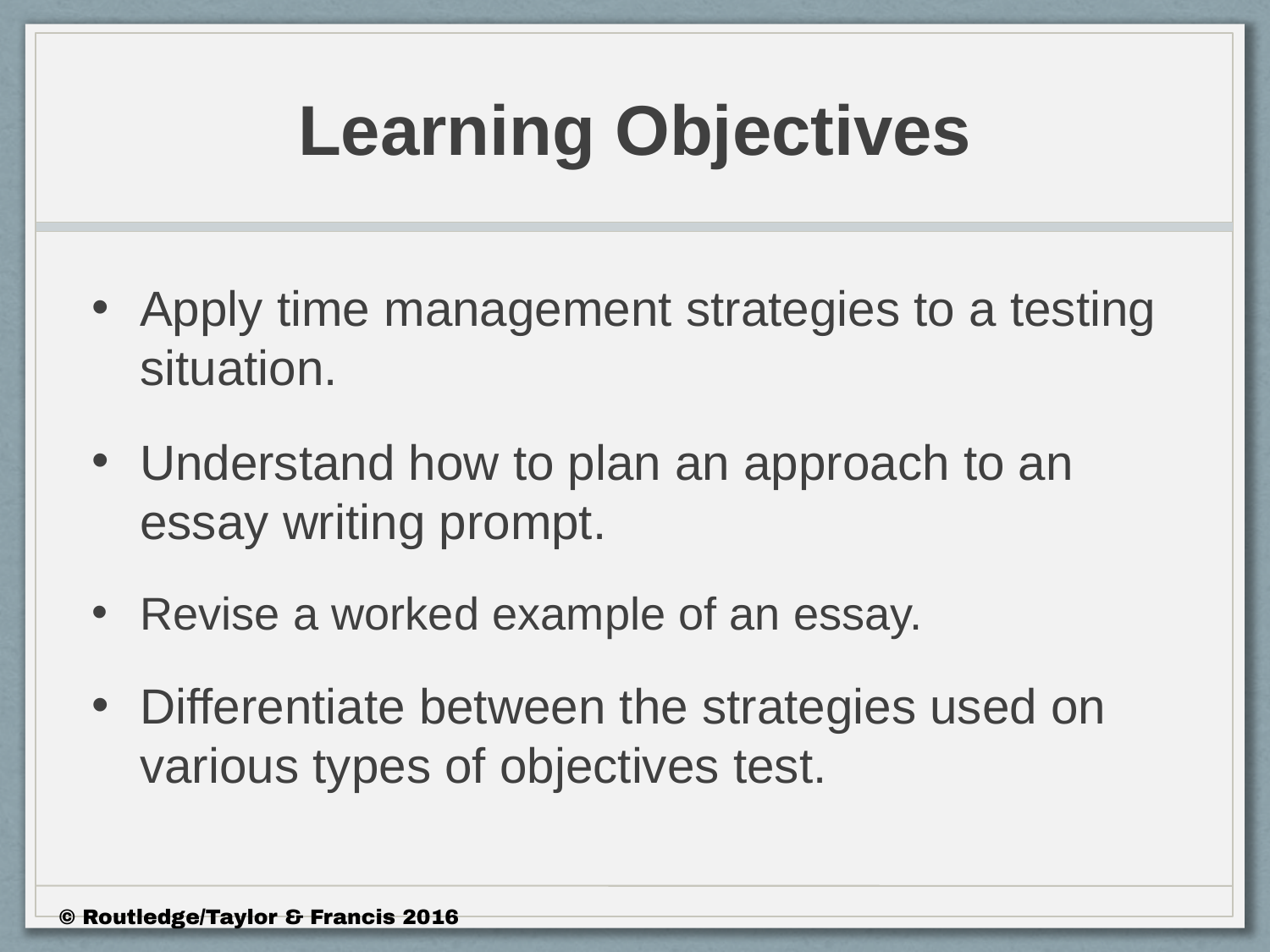

# Learning Objectives
Apply time management strategies to a testing situation.
Understand how to plan an approach to an essay writing prompt.
Revise a worked example of an essay.
Differentiate between the strategies used on various types of objectives test.
© Routledge/Taylor & Francis 2016